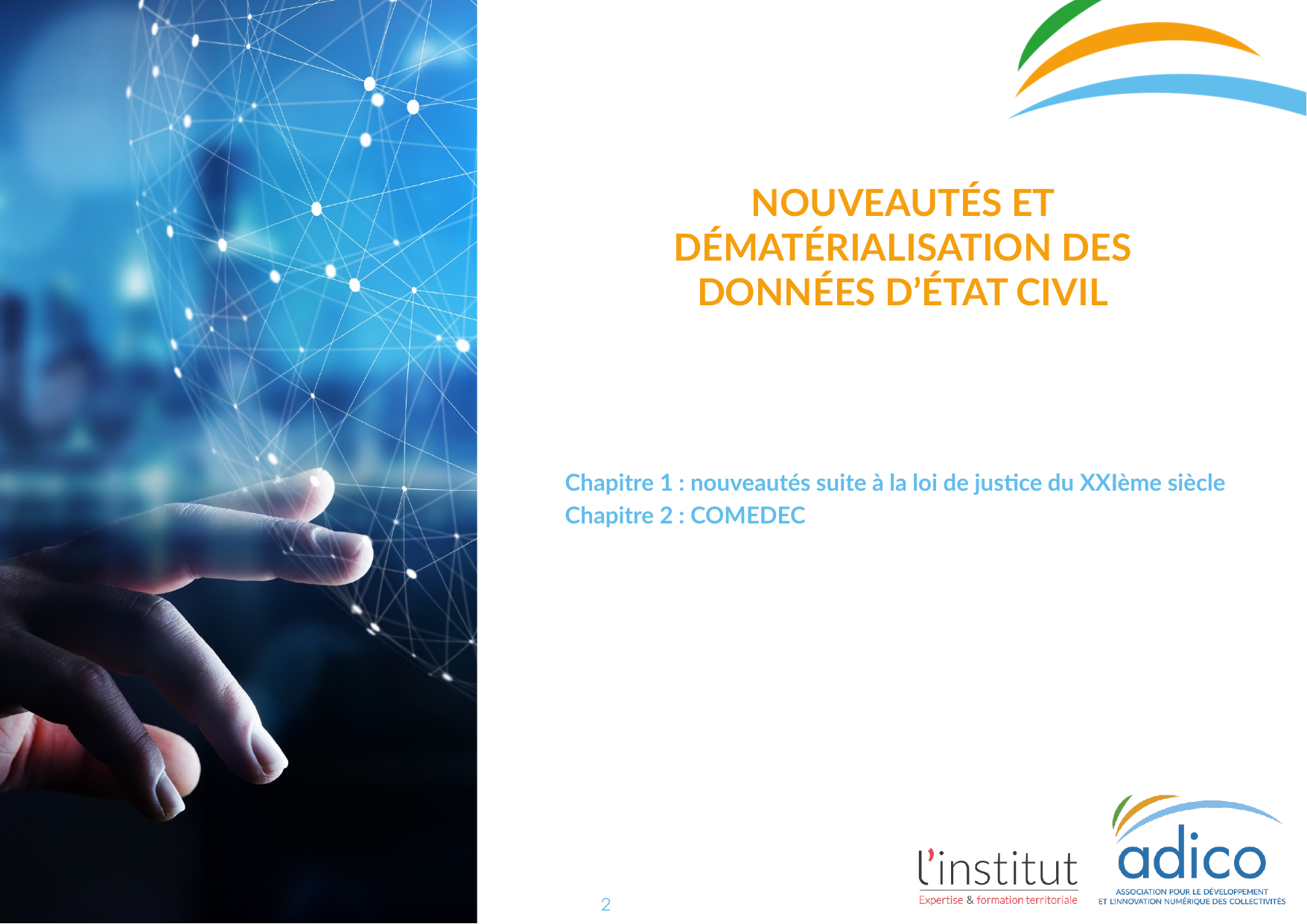

# NOUVEAUTÉS ET DÉMATÉRIALISATION DES Données d’état civil
Chapitre 1 : nouveautés suite à la loi de justice du XXIème siècle
Chapitre 2 : COMEDEC